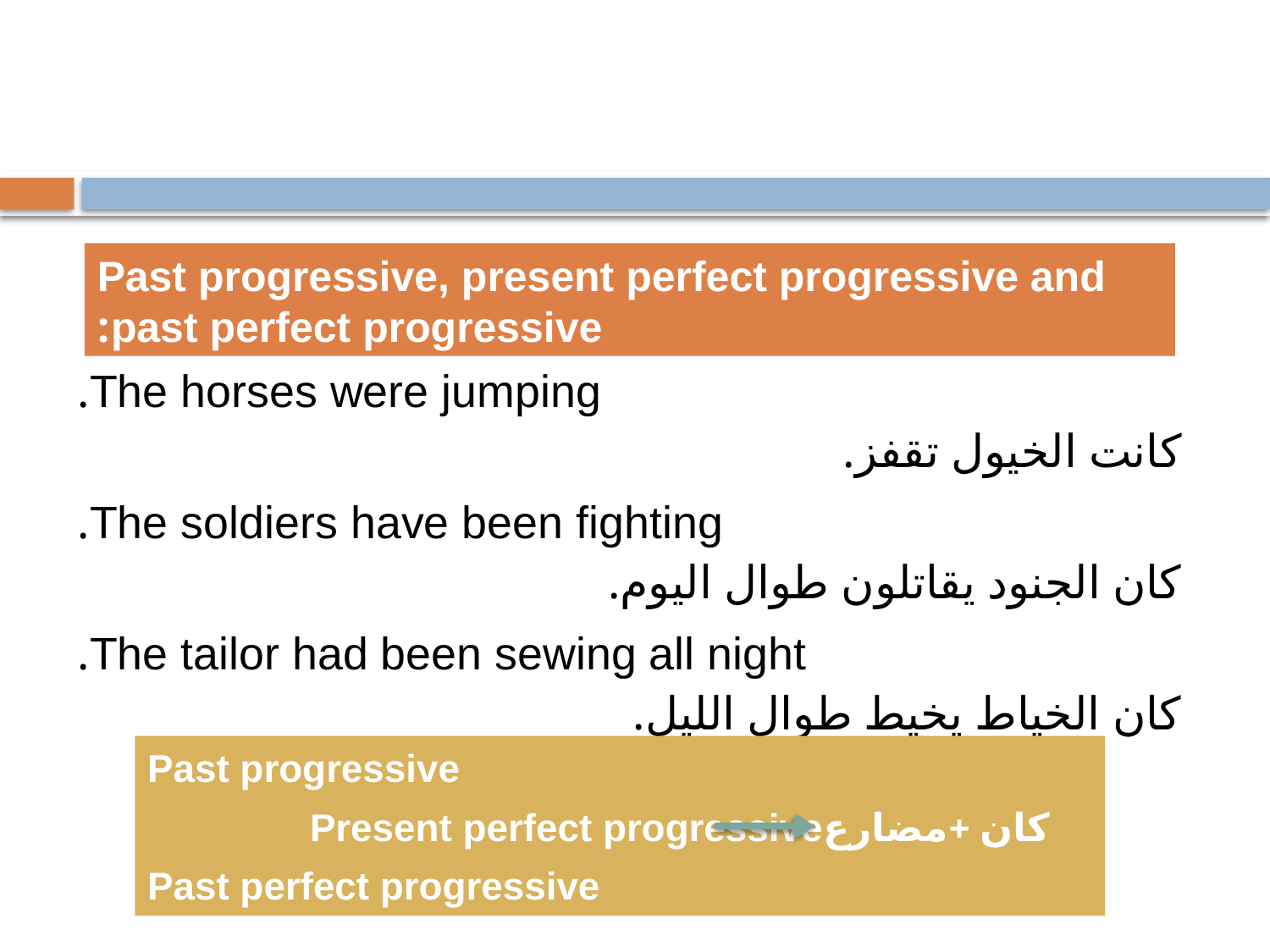

Past progressive, present perfect progressive and past perfect progressive:
The horses were jumping.

The soldiers have been fighting.

The tailor had been sewing all night.
كانت الخيول تقفز.

كان الجنود يقاتلون طوال اليوم.

كان الخياط يخيط طوال الليل.
Past progressive
كان +مضارعPresent perfect progressive
Past perfect progressive